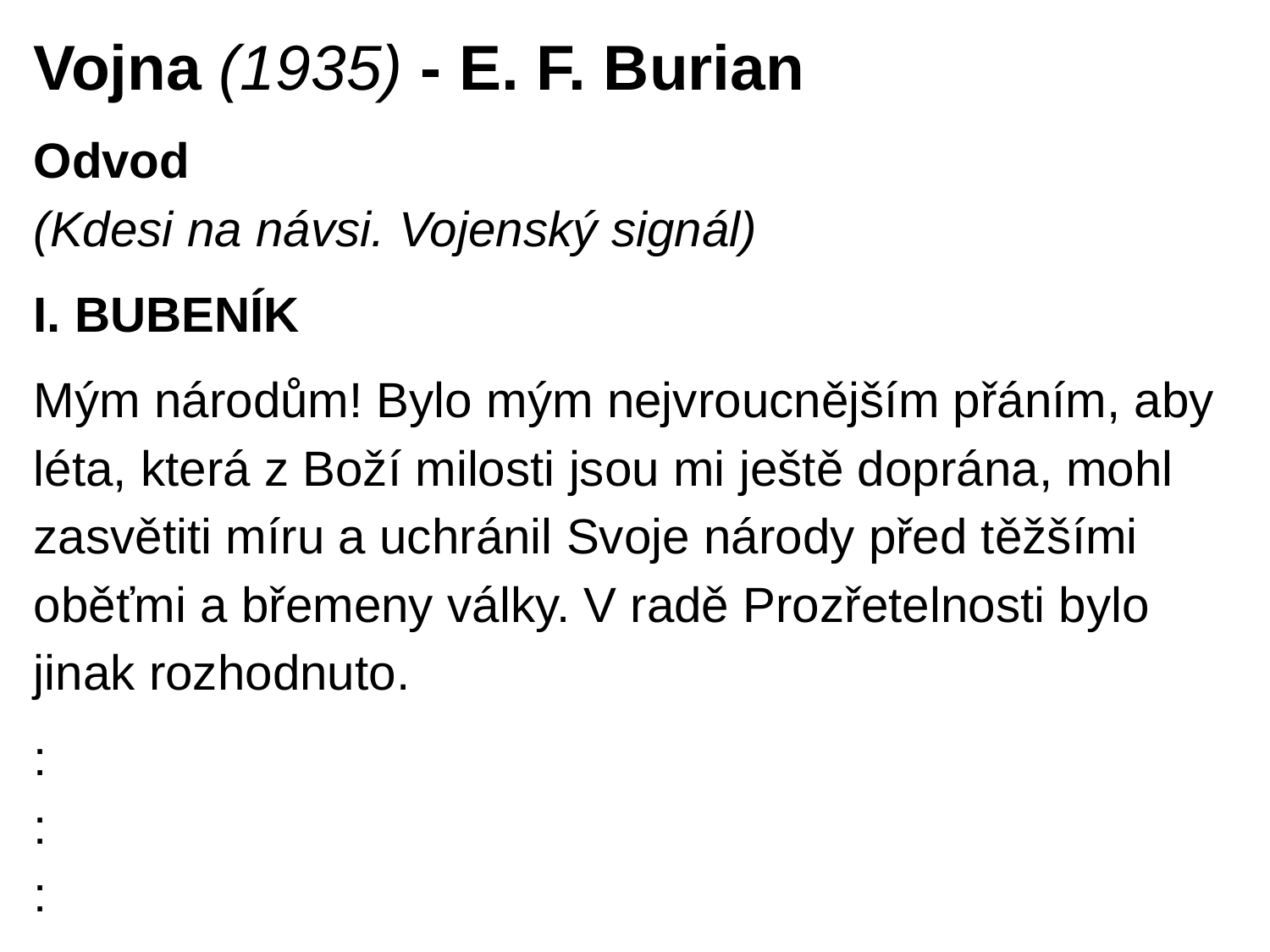

Vojna (1935) - E. F. Burian
Odvod
(Kdesi na návsi. Vojenský signál)
I. BUBENÍK
Mým národům! Bylo mým nejvroucnějším přáním, aby léta, která z Boží milosti jsou mi ještě doprána, mohl zasvětiti míru a uchránil Svoje národy před těžšími oběťmi a břemeny války. V radě Prozřetelnosti bylo jinak rozhodnuto.
:
:
: